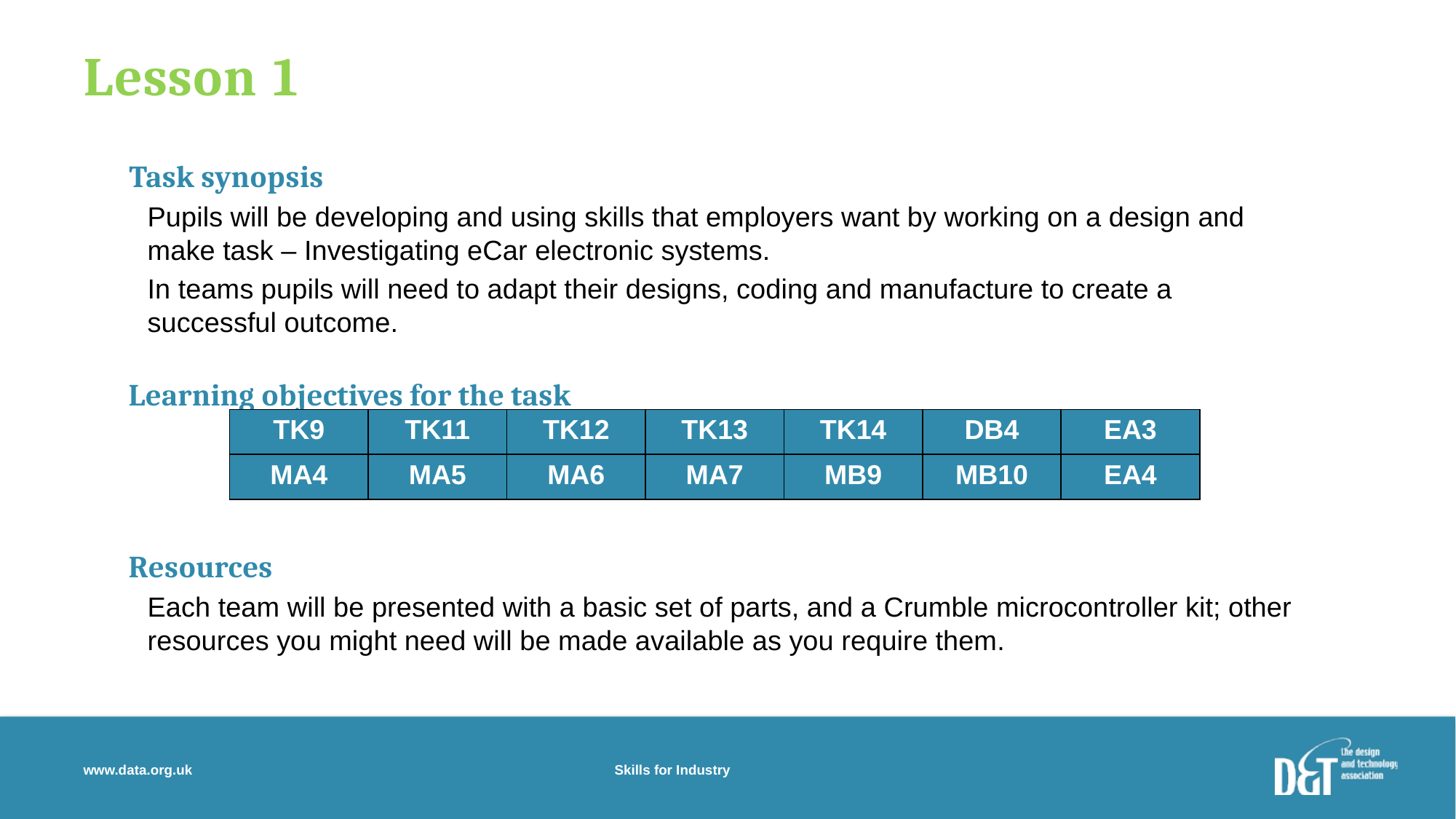

# Lesson 1
Task synopsis
Pupils will be developing and using skills that employers want by working on a design and make task – Investigating eCar electronic systems.
In teams pupils will need to adapt their designs, coding and manufacture to create a successful outcome.

Learning objectives for the task

Resources
Each team will be presented with a basic set of parts, and a Crumble microcontroller kit; other resources you might need will be made available as you require them.
| TK9 | TK11 | TK12 | TK13 | TK14 | DB4 | EA3 |
| --- | --- | --- | --- | --- | --- | --- |
| MA4 | MA5 | MA6 | MA7 | MB9 | MB10 | EA4 |